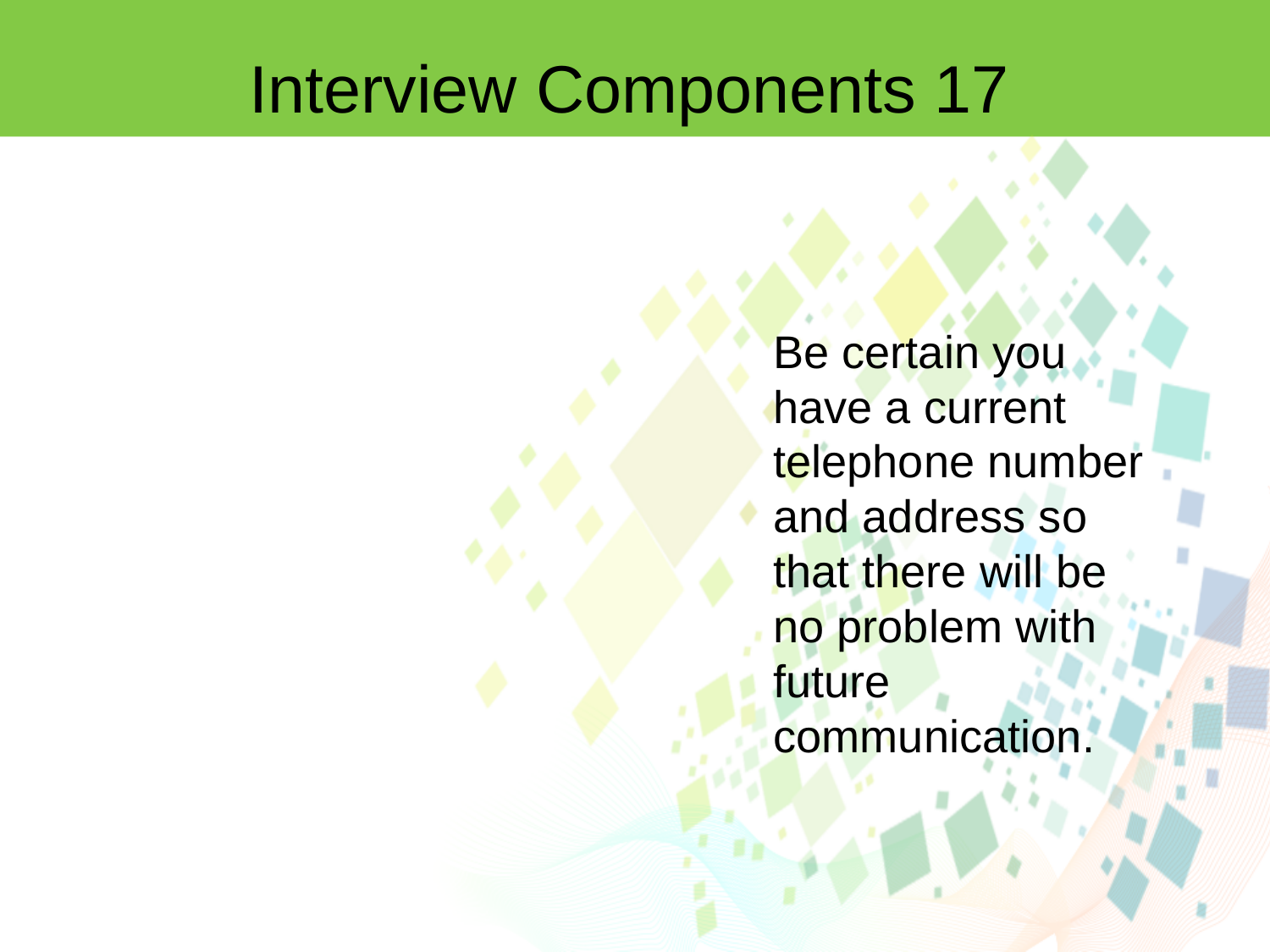

Interview Components 17
Be certain you have a current telephone number and address so that there will be no problem with future communication.